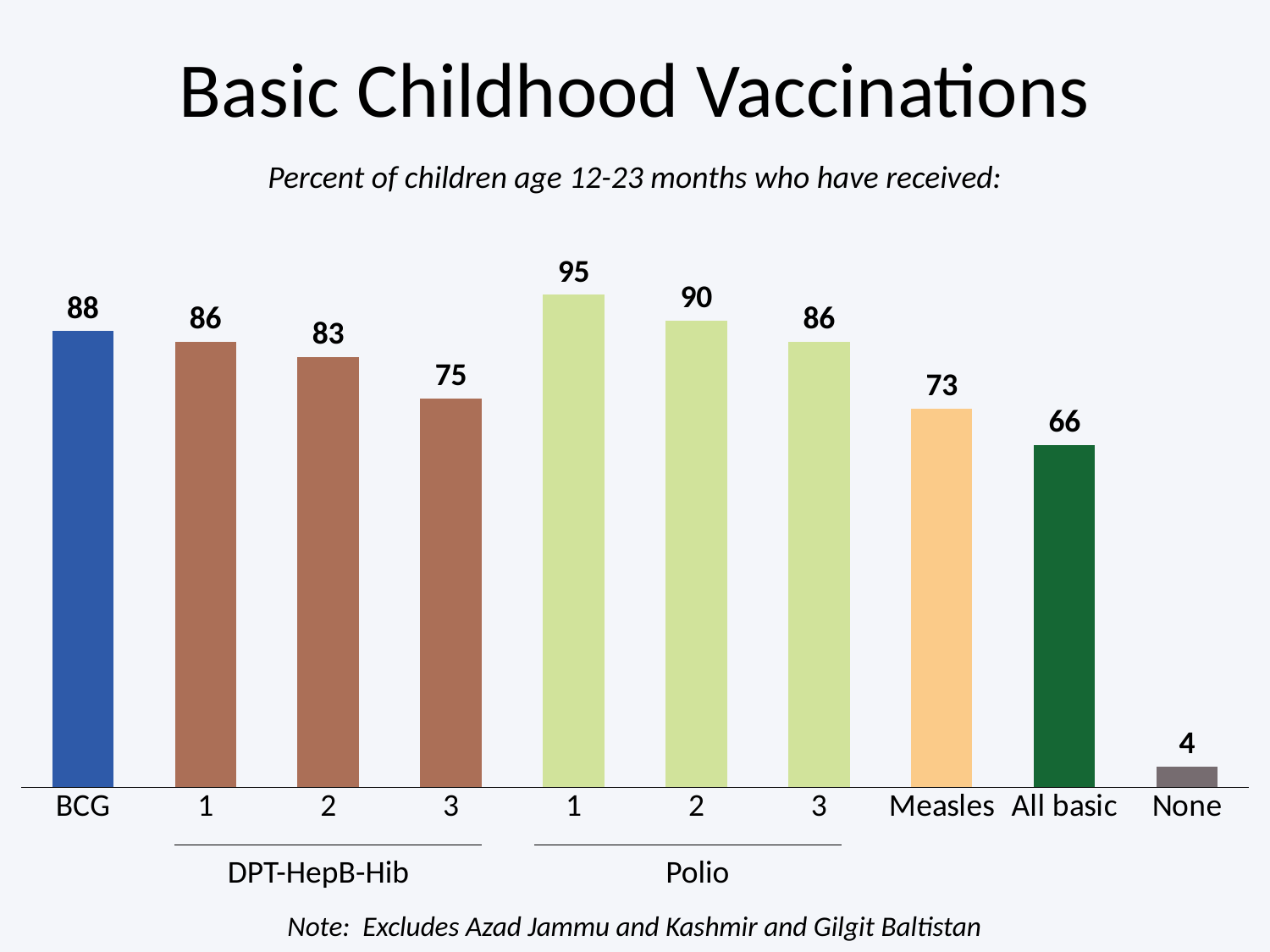

# Basic Childhood Vaccinations
Percent of children age 12-23 months who have received:

### Chart

| Category | Series 1 |
|---|---|
| BCG | 88.0 |
| 1 | 86.0 |
| 2 | 83.0 |
| 3 | 75.0 |
| 1 | 95.0 |
| 2 | 90.0 |
| 3 | 86.0 |
| Measles | 73.0 |
| All basic | 66.0 |
| None | 4.0 |
Polio
DPT-HepB-Hib
Note:  Excludes Azad Jammu and Kashmir and Gilgit Baltistan